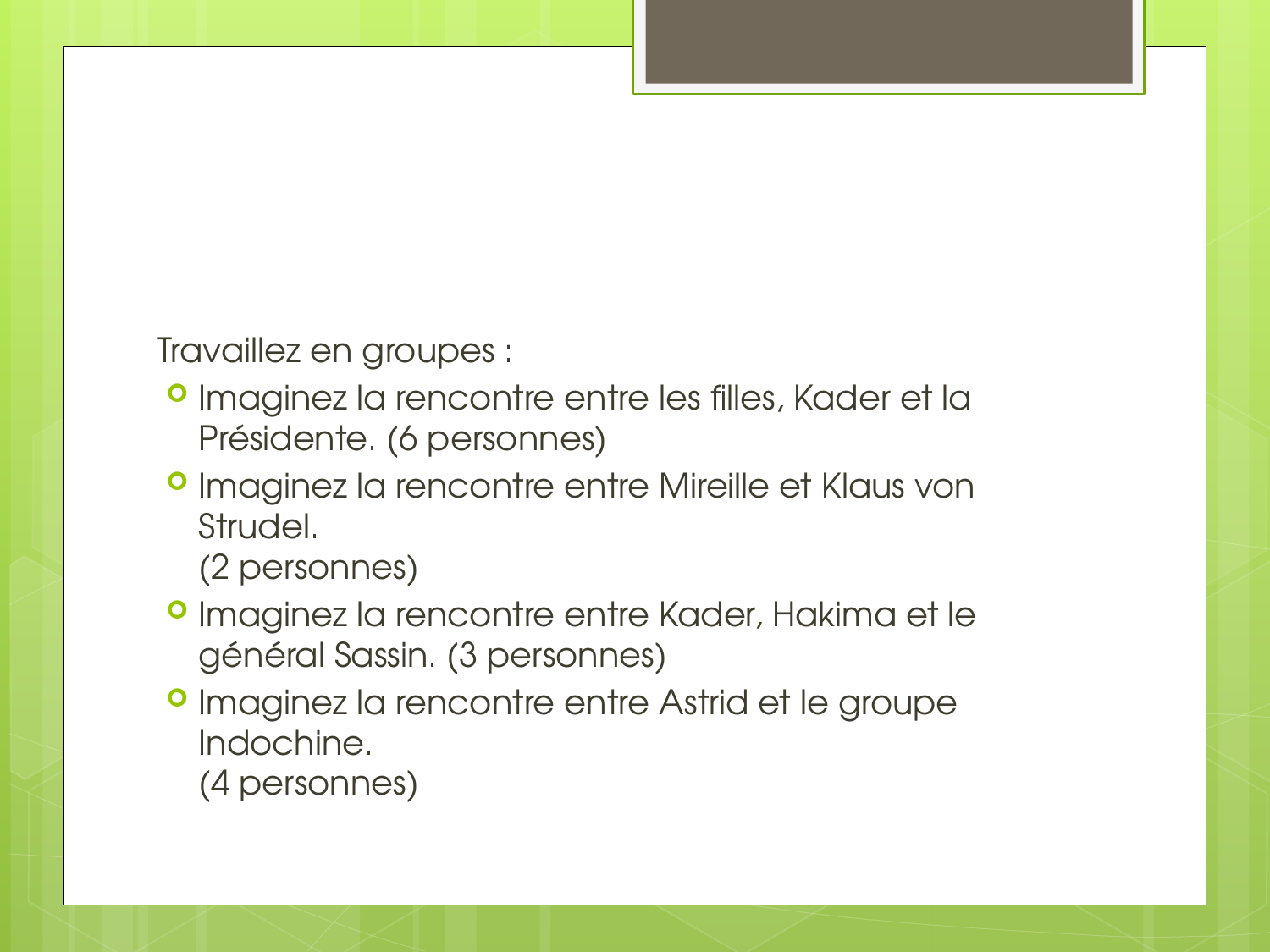

Travaillez en groupes :
Imaginez la rencontre entre les filles, Kader et la Présidente. (6 personnes)
Imaginez la rencontre entre Mireille et Klaus von Strudel.
(2 personnes)
Imaginez la rencontre entre Kader, Hakima et le général Sassin. (3 personnes)
Imaginez la rencontre entre Astrid et le groupe Indochine.
(4 personnes)